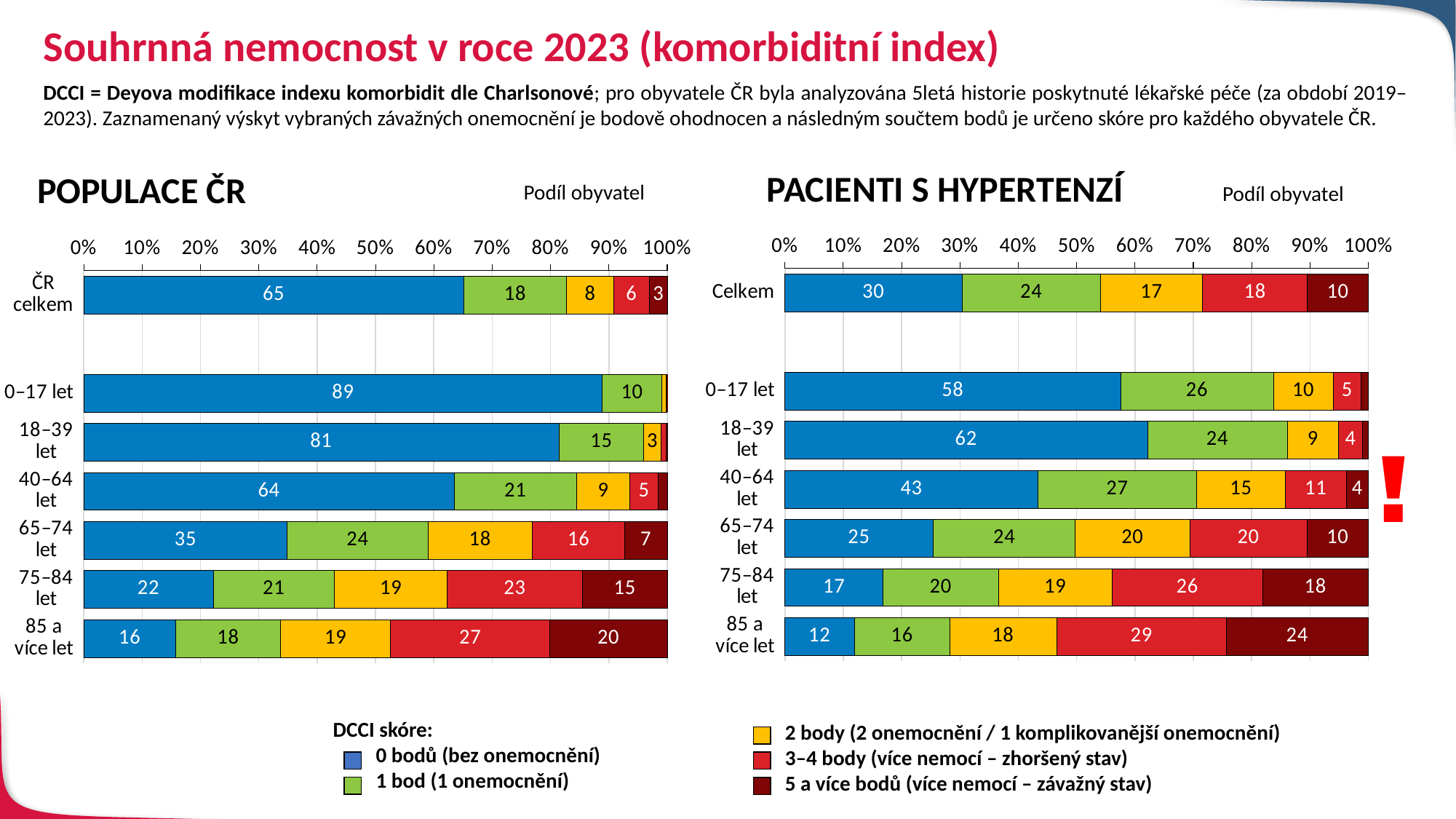

# Souhrnná nemocnost v roce 2023 (komorbiditní index)
DCCI = Deyova modifikace indexu komorbidit dle Charlsonové; pro obyvatele ČR byla analyzována 5letá historie poskytnuté lékařské péče (za období 2019–2023). Zaznamenaný výskyt vybraných závažných onemocnění je bodově ohodnocen a následným součtem bodů je určeno skóre pro každého obyvatele ČR.
Podíl obyvatel
Podíl obyvatel
PACIENTI S HYPERTENZÍ
POPULACE ČR

### Chart

| Category | 0 bodů | 1 bod | 2 body | 3–4 body | 5+ bodů |
|---|---|---|---|---|---|
| Celkem | 30.355639692462873 | 23.74913373656158 | 17.480561229858242 | 17.987302664281646 | 10.427362676835662 |
|  | None | None | None | None | None |
| 0–17 let | 57.622739018087856 | 26.098191214470283 | 10.335917312661499 | 4.651162790697675 | 1.2919896640826873 |
| 18–39 let | 62.18317707991871 | 23.923162656526582 | 8.81400380253065 | 4.081819969841998 | 0.9978364911820626 |
| 40–64 let | 43.39822332836391 | 27.211660485689293 | 15.147049764055048 | 10.505156290427903 | 3.7379101314638445 |
| 65–74 let | 25.441408902931222 | 24.338450014064787 | 19.637858982269048 | 20.117460381598598 | 10.464821719136344 |
| 75–84 let | 16.837496671516284 | 19.78450721074994 | 19.483110598278063 | 25.798932569743794 | 18.09595294971192 |
| 85 a více let | 11.917874552087032 | 16.330826096781482 | 18.33101978887562 | 29.08803305678407 | 24.3322465054718 |

### Chart

| Category | 0 bodů | 1 bod | 2 body | 3–4 body | 5+ bodů |
|---|---|---|---|---|---|
| ČR celkem | 65.16535517556413 | 17.614693477338548 | 8.049531695623921 | 6.167162418626029 | 3.0032572328473646 |
|  | None | None | None | None | None |
| 0–17 let | 88.9030417232699 | 10.182639730836462 | 0.6961831169020873 | 0.1766020537840167 | 0.04153337520754515 |
| 18–39 let | 81.49942537032638 | 14.503516551721788 | 2.9624973144162134 | 0.8251325930026664 | 0.20942817053296003 |
| 40–64 let | 63.52195014427594 | 20.956691065352345 | 9.159954559682847 | 4.834398224016921 | 1.527006006671945 |
| 65–74 let | 34.898181669234575 | 24.10690373339131 | 17.88854965199336 | 15.85265565774673 | 7.2537092876340274 |
| 75–84 let | 22.19725983455972 | 20.795950503999922 | 19.31639239091342 | 23.18837057845777 | 14.502026692069169 |
| 85 a více let | 15.765748953940193 | 17.990569910799817 | 18.841931965680114 | 27.27924924215092 | 20.12249992742895 |
!
| DCCI skóre: |
| --- |
| 0 bodů (bez onemocnění) |
| 1 bod (1 onemocnění) |
| 2 body (2 onemocnění / 1 komplikovanější onemocnění) |
| --- |
| 3–4 body (více nemocí – zhoršený stav) |
| 5 a více bodů (více nemocí – závažný stav) |